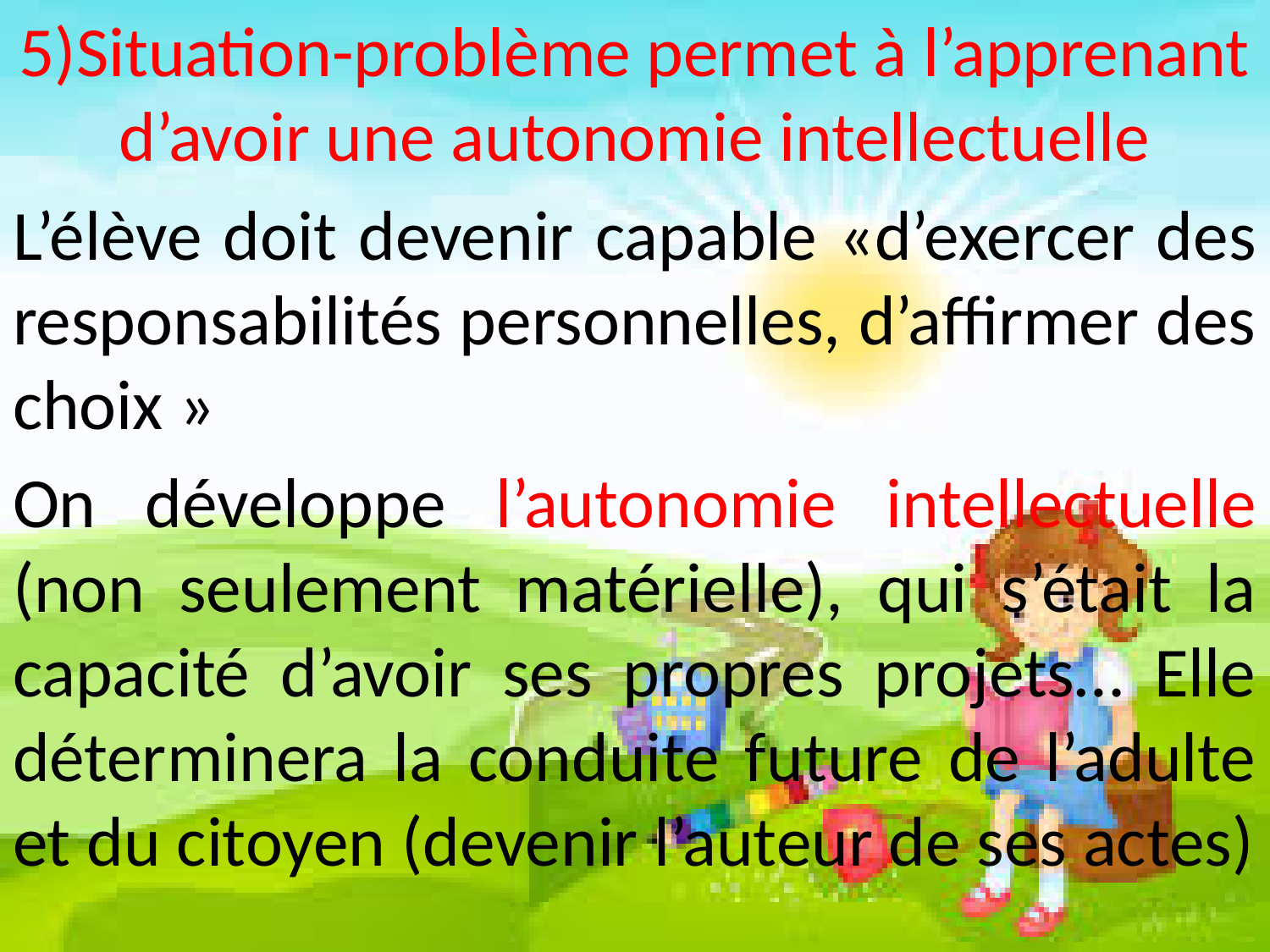

5)Situation-problème permet à l’apprenant d’avoir une autonomie intellectuelle
L’élève doit devenir capable «d’exercer des responsabilités personnelles, d’affirmer des choix »
On développe l’autonomie intellectuelle (non seulement matérielle), qui s’était la capacité d’avoir ses propres projets… Elle déterminera la conduite future de l’adulte et du citoyen (devenir l’auteur de ses actes)